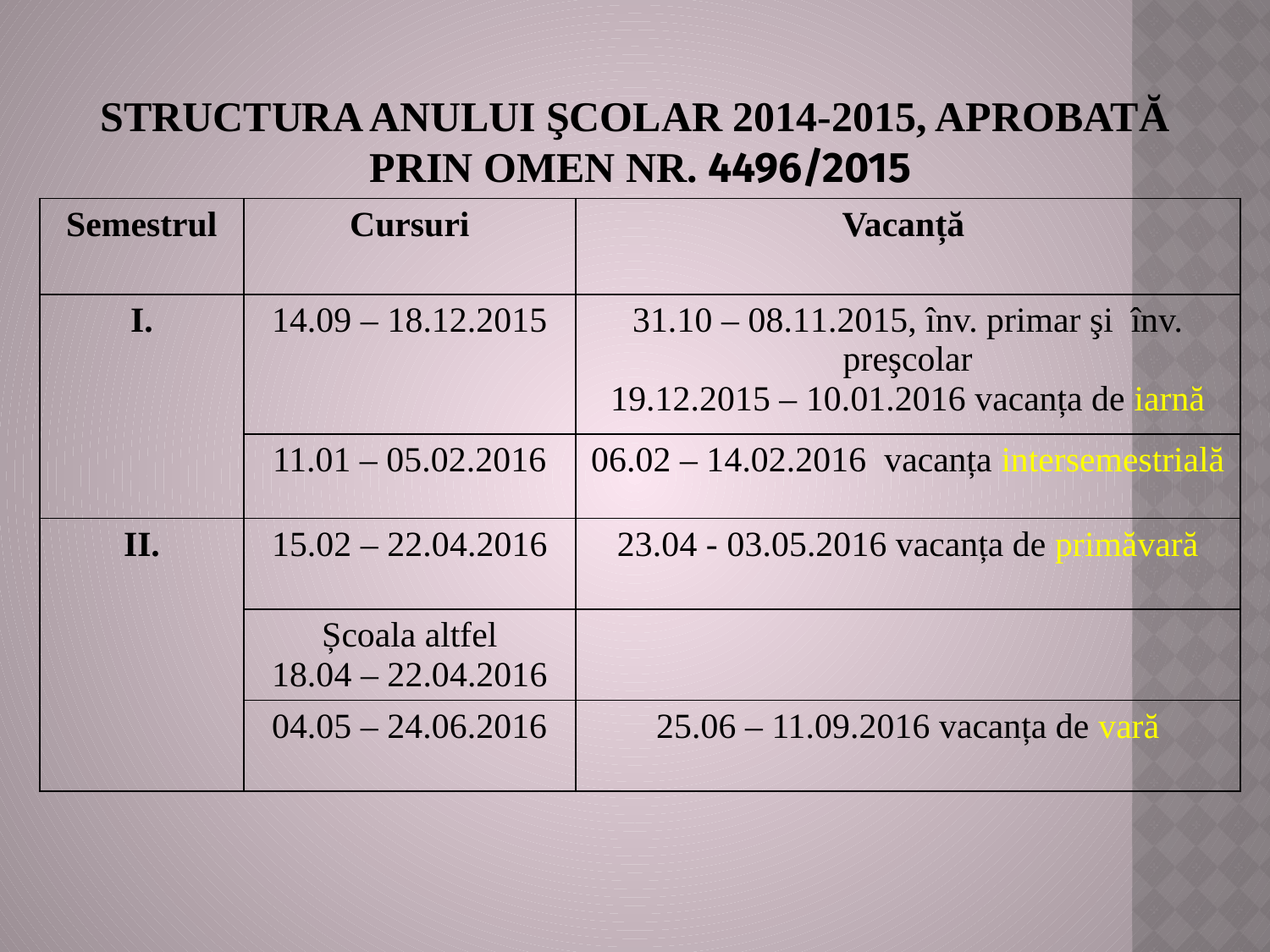

# Structura anului şcolar 2014-2015, aprobată prin OMEN nr. 4496/2015
| Semestrul | Cursuri | Vacanță |
| --- | --- | --- |
| I. | 14.09 – 18.12.2015 | 31.10 – 08.11.2015, înv. primar şi înv. preşcolar 19.12.2015 – 10.01.2016 vacanța de iarnă |
|  | 11.01 – 05.02.2016 | 06.02 – 14.02.2016 vacanța intersemestrială |
| II. | 15.02 – 22.04.2016 | 23.04 - 03.05.2016 vacanța de primăvară |
|  | Școala altfel 18.04 – 22.04.2016 |  |
|  | 04.05 – 24.06.2016 | 25.06 – 11.09.2016 vacanța de vară |